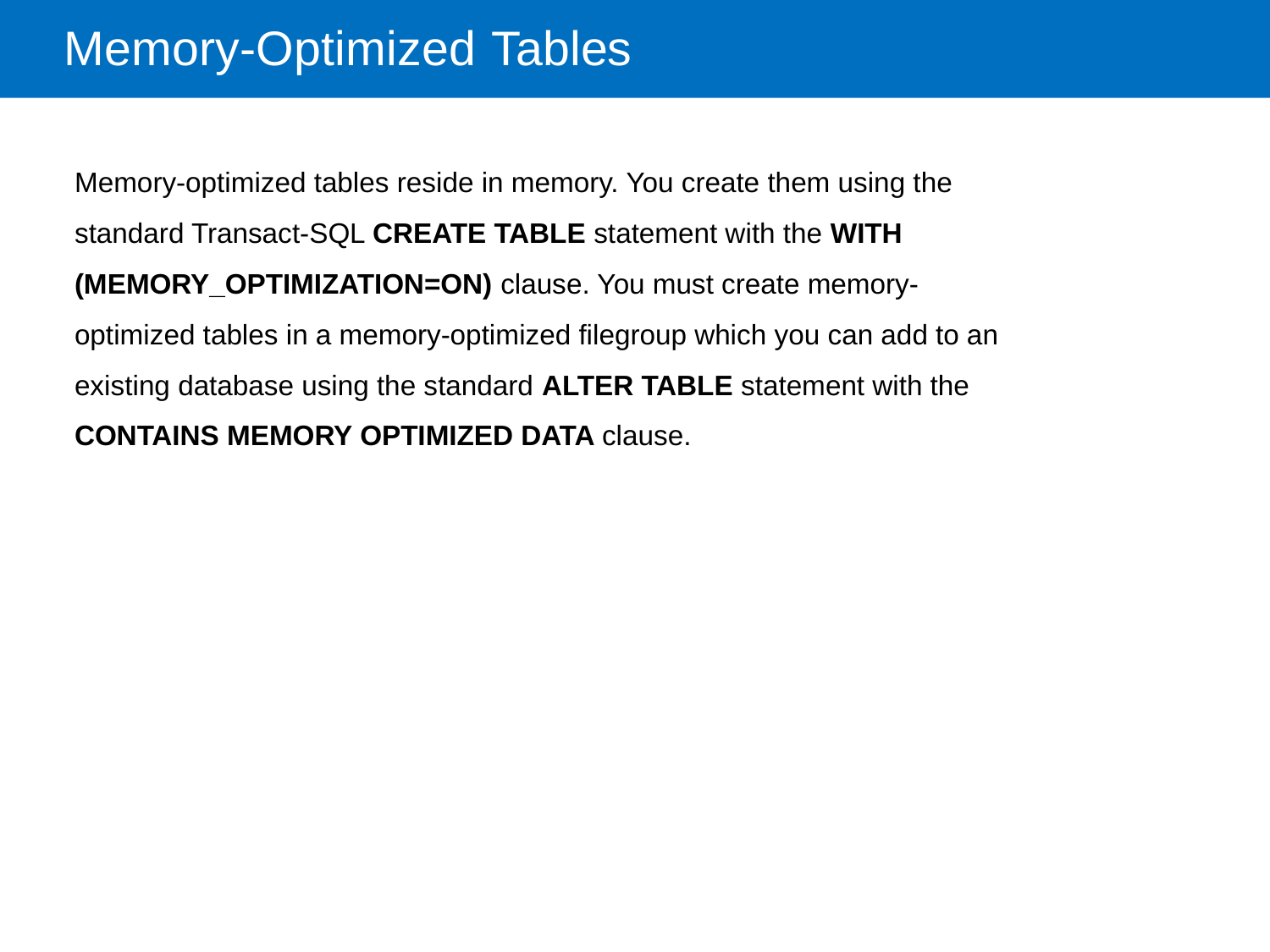

# Memory-Optimized Tables
Memory-optimized tables reside in memory. You create them using the standard Transact-SQL CREATE TABLE statement with the WITH (MEMORY_OPTIMIZATION=ON) clause. You must create memory-optimized tables in a memory-optimized filegroup which you can add to an existing database using the standard ALTER TABLE statement with the CONTAINS MEMORY OPTIMIZED DATA clause.